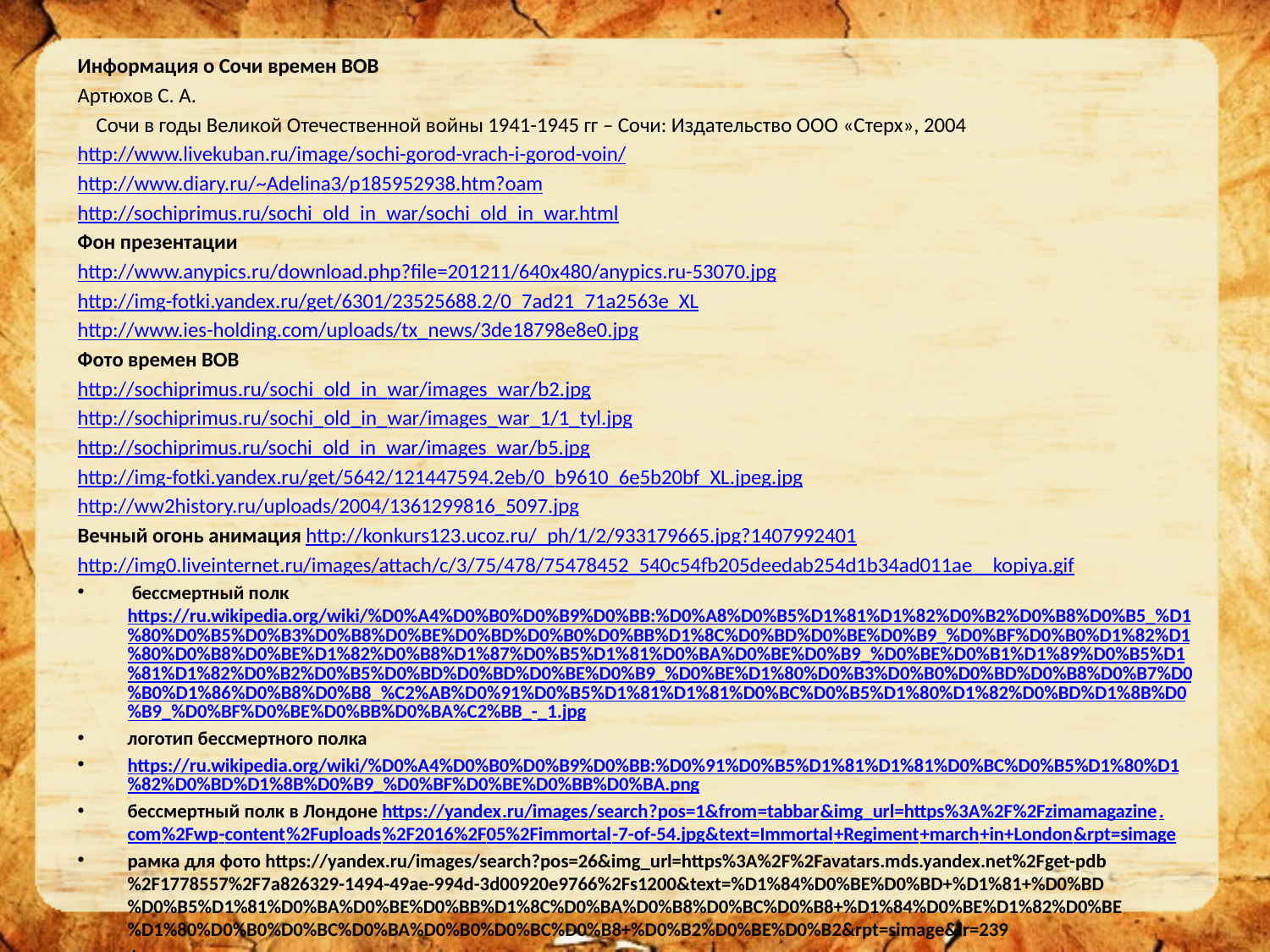

Информация о Сочи времен ВОВ
Артюхов С. А.
    Сочи в годы Великой Отечественной войны 1941-1945 гг – Сочи: Издательство ООО «Стерх», 2004
http://www.livekuban.ru/image/sochi-gorod-vrach-i-gorod-voin/
http://www.diary.ru/~Adelina3/p185952938.htm?oam
http://sochiprimus.ru/sochi_old_in_war/sochi_old_in_war.html
Фон презентации
http://www.anypics.ru/download.php?file=201211/640x480/anypics.ru-53070.jpg
http://img-fotki.yandex.ru/get/6301/23525688.2/0_7ad21_71a2563e_XL
http://www.ies-holding.com/uploads/tx_news/3de18798e8e0.jpg
Фото времен ВОВ
http://sochiprimus.ru/sochi_old_in_war/images_war/b2.jpg
http://sochiprimus.ru/sochi_old_in_war/images_war_1/1_tyl.jpg
http://sochiprimus.ru/sochi_old_in_war/images_war/b5.jpg
http://img-fotki.yandex.ru/get/5642/121447594.2eb/0_b9610_6e5b20bf_XL.jpeg.jpg
http://ww2history.ru/uploads/2004/1361299816_5097.jpg
Вечный огонь анимация http://konkurs123.ucoz.ru/_ph/1/2/933179665.jpg?1407992401
http://img0.liveinternet.ru/images/attach/c/3/75/478/75478452_540c54fb205deedab254d1b34ad011ae__kopiya.gif
 бессмертный полк https://ru.wikipedia.org/wiki/%D0%A4%D0%B0%D0%B9%D0%BB:%D0%A8%D0%B5%D1%81%D1%82%D0%B2%D0%B8%D0%B5_%D1%80%D0%B5%D0%B3%D0%B8%D0%BE%D0%BD%D0%B0%D0%BB%D1%8C%D0%BD%D0%BE%D0%B9_%D0%BF%D0%B0%D1%82%D1%80%D0%B8%D0%BE%D1%82%D0%B8%D1%87%D0%B5%D1%81%D0%BA%D0%BE%D0%B9_%D0%BE%D0%B1%D1%89%D0%B5%D1%81%D1%82%D0%B2%D0%B5%D0%BD%D0%BD%D0%BE%D0%B9_%D0%BE%D1%80%D0%B3%D0%B0%D0%BD%D0%B8%D0%B7%D0%B0%D1%86%D0%B8%D0%B8_%C2%AB%D0%91%D0%B5%D1%81%D1%81%D0%BC%D0%B5%D1%80%D1%82%D0%BD%D1%8B%D0%B9_%D0%BF%D0%BE%D0%BB%D0%BA%C2%BB_-_1.jpg
логотип бессмертного полка
https://ru.wikipedia.org/wiki/%D0%A4%D0%B0%D0%B9%D0%BB:%D0%91%D0%B5%D1%81%D1%81%D0%BC%D0%B5%D1%80%D1%82%D0%BD%D1%8B%D0%B9_%D0%BF%D0%BE%D0%BB%D0%BA.png
бессмертный полк в Лондоне https://yandex.ru/images/search?pos=1&from=tabbar&img_url=https%3A%2F%2Fzimamagazine.com%2Fwp-content%2Fuploads%2F2016%2F05%2Fimmortal-7-of-54.jpg&text=Immortal+Regiment+march+in+London&rpt=simage
рамка для фото https://yandex.ru/images/search?pos=26&img_url=https%3A%2F%2Favatars.mds.yandex.net%2Fget-pdb%2F1778557%2F7a826329-1494-49ae-994d-3d00920e9766%2Fs1200&text=%D1%84%D0%BE%D0%BD+%D1%81+%D0%BD%D0%B5%D1%81%D0%BA%D0%BE%D0%BB%D1%8C%D0%BA%D0%B8%D0%BC%D0%B8+%D1%84%D0%BE%D1%82%D0%BE%D1%80%D0%B0%D0%BC%D0%BA%D0%B0%D0%BC%D0%B8+%D0%B2%D0%BE%D0%B2&rpt=simage&lr=239
фото стены памяти https://yandex.ru/images/search?pos=21&img_url=https%3A%2F%2Fwww.opengaz.ru%2Fsites%2Fwww.opengaz.ru%2Ffiles%2Fu353%2F3997301.jpg&text=%D1%81%D1%82%D0%B5%D0%BD%D0%B0+%D0%BF%D0%B0%D0%BC%D1%8F%D1%82%D0%B8+&rpt=simage&lr=239
этап разминки https://learningapps.org/watch?v=picb75nm220